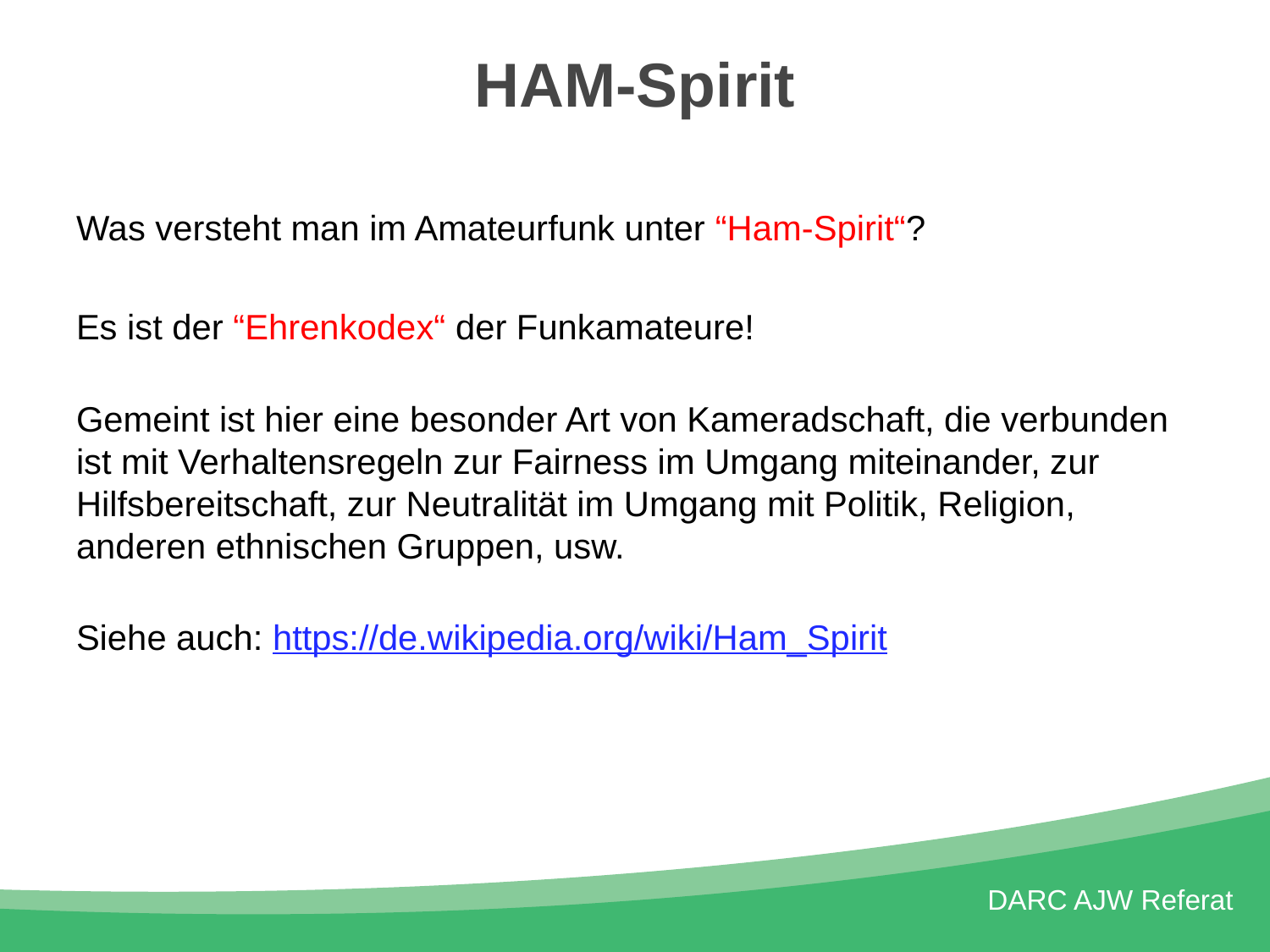

# HAM-Spirit

Was versteht man im Amateurfunk unter “Ham-Spirit“?

Es ist der “Ehrenkodex“ der Funkamateure!
Gemeint ist hier eine besonder Art von Kameradschaft, die verbunden ist mit Verhaltensregeln zur Fairness im Umgang miteinander, zur Hilfsbereitschaft, zur Neutralität im Umgang mit Politik, Religion, anderen ethnischen Gruppen, usw.
Siehe auch: https://de.wikipedia.org/wiki/Ham_Spirit